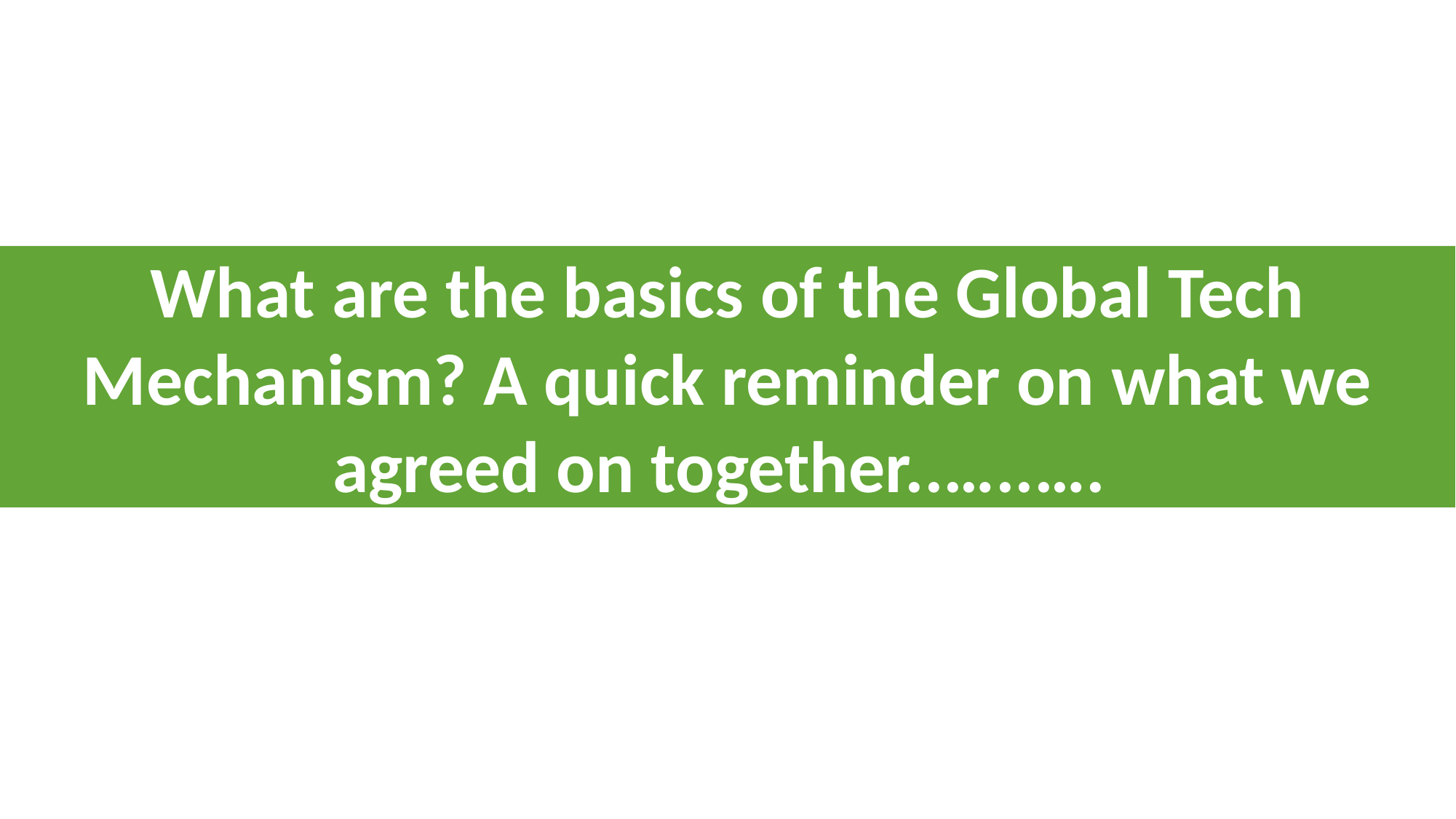

What are the basics of the Global Tech Mechanism? A quick reminder on what we agreed on together..…..….
SSSSSS